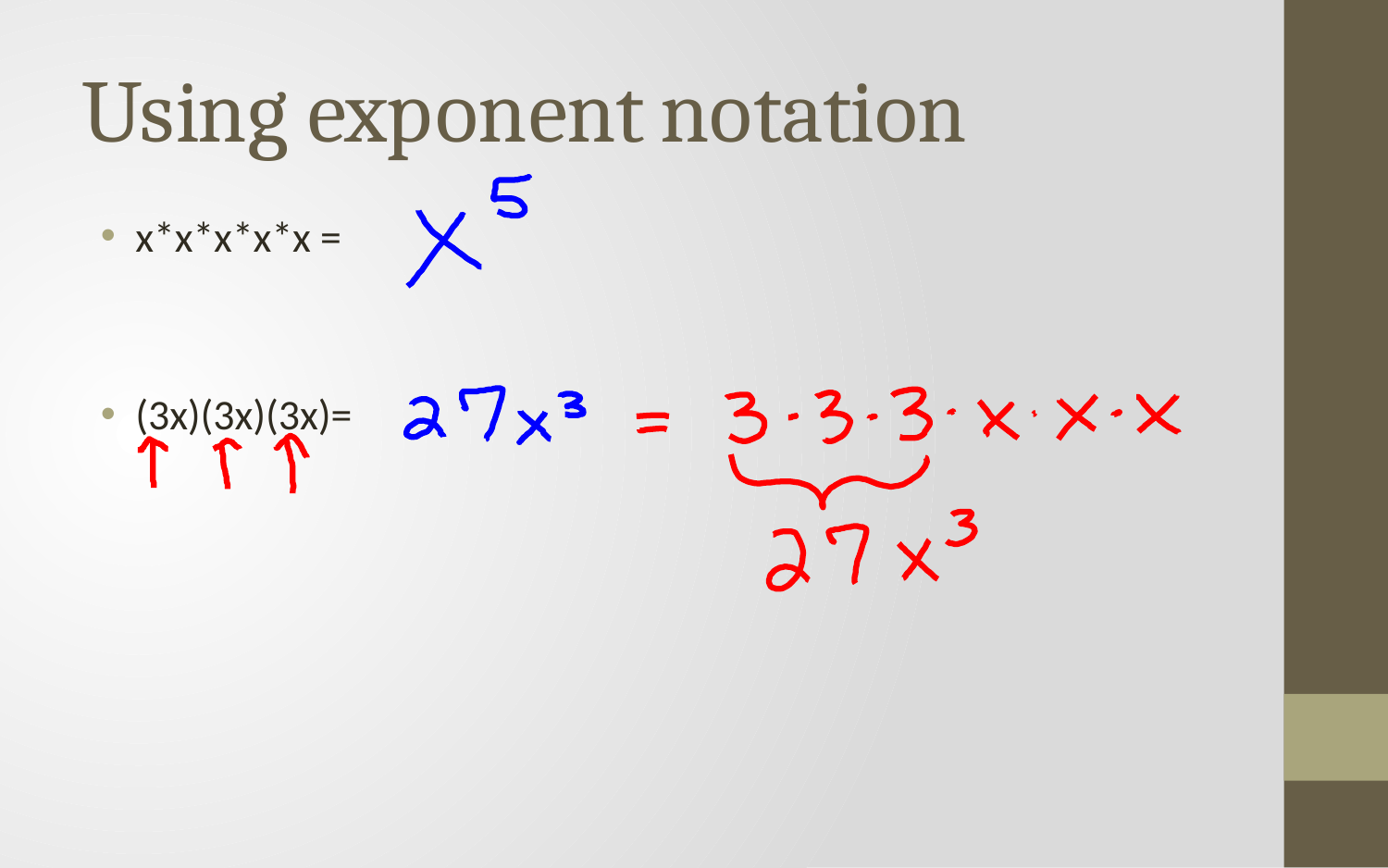

# Using exponent notation

x*x*x*x*x =

(3x)(3x)(3x)=